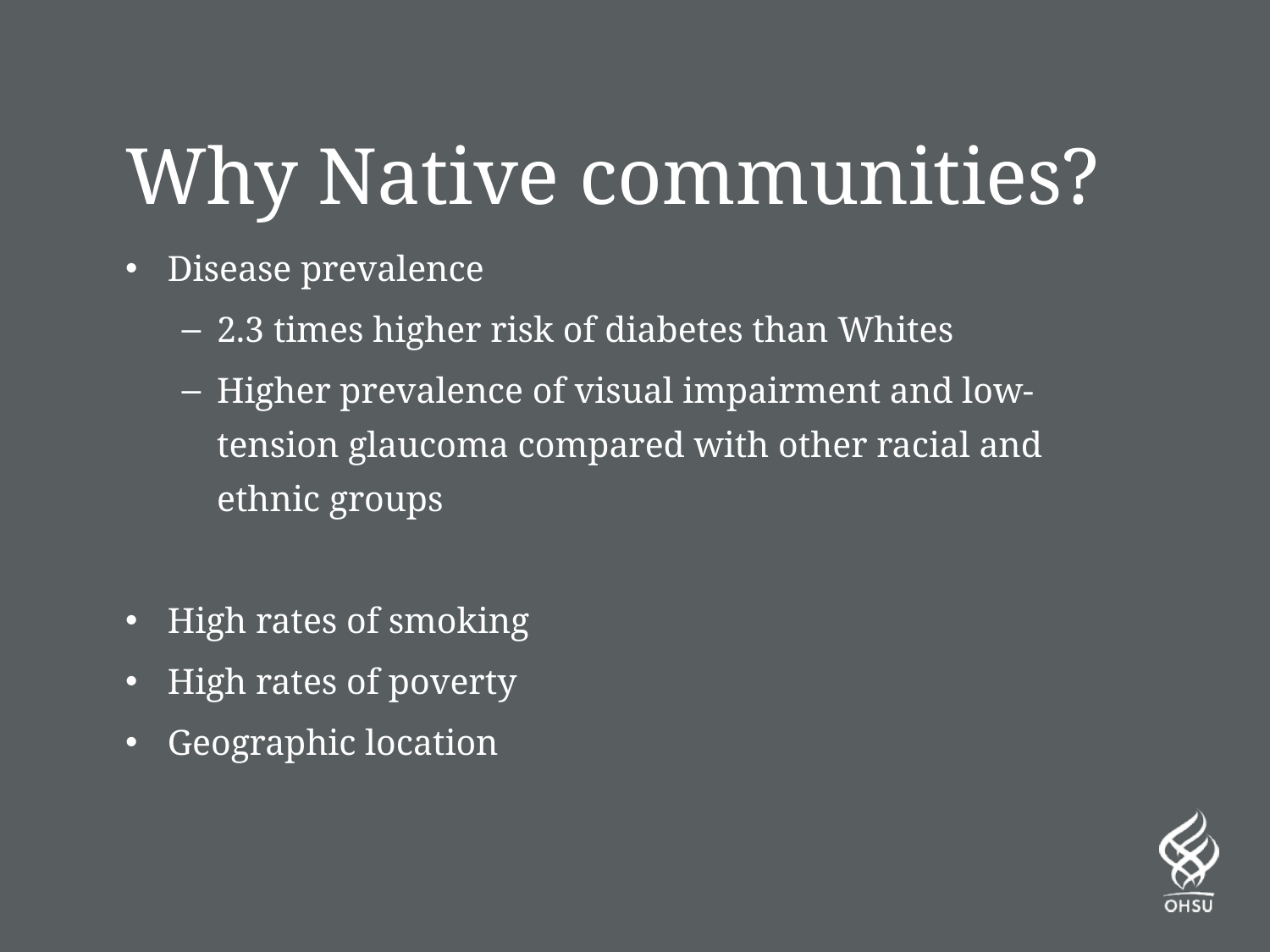

# Why Native communities?
Disease prevalence
2.3 times higher risk of diabetes than Whites
Higher prevalence of visual impairment and low-tension glaucoma compared with other racial and ethnic groups

High rates of smoking
High rates of poverty
Geographic location